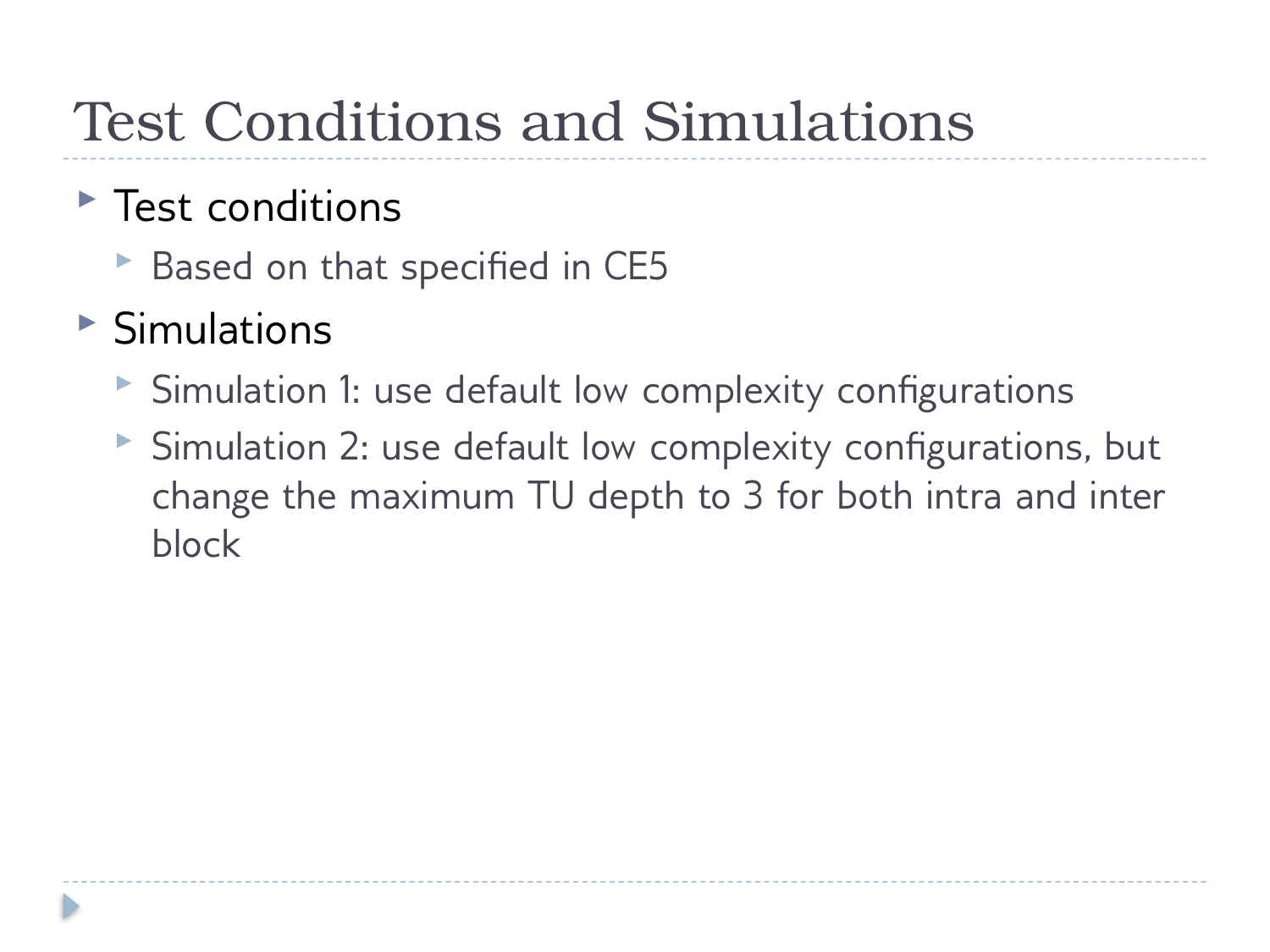

# Test Conditions and Simulations
Test conditions
Based on that specified in CE5
Simulations
Simulation 1: use default low complexity configurations
Simulation 2: use default low complexity configurations, but change the maximum TU depth to 3 for both intra and inter block